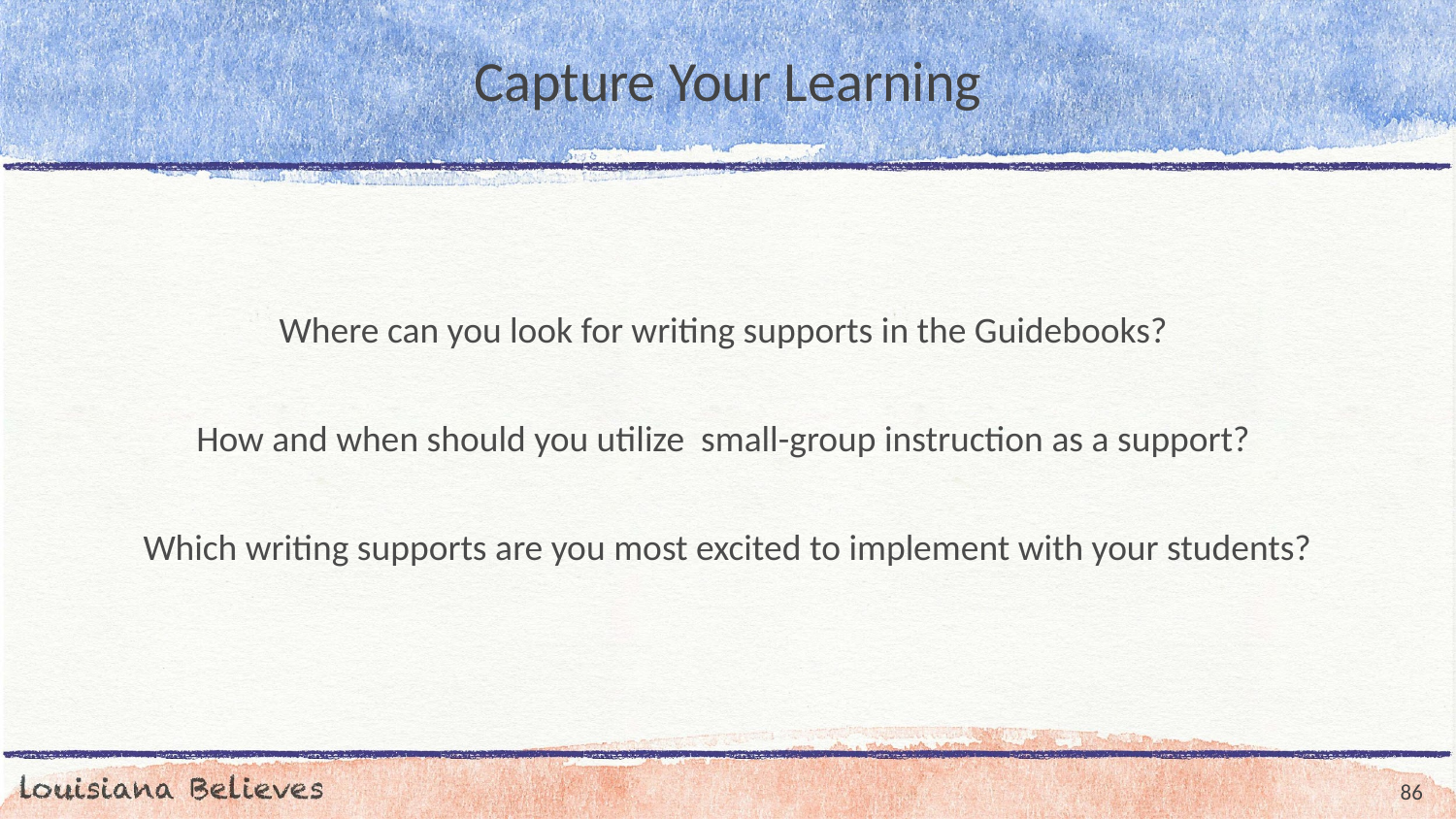

# Capture Your Learning
Where can you look for writing supports in the Guidebooks?

How and when should you utilize  small-group instruction as a support?

Which writing supports are you most excited to implement with your students?